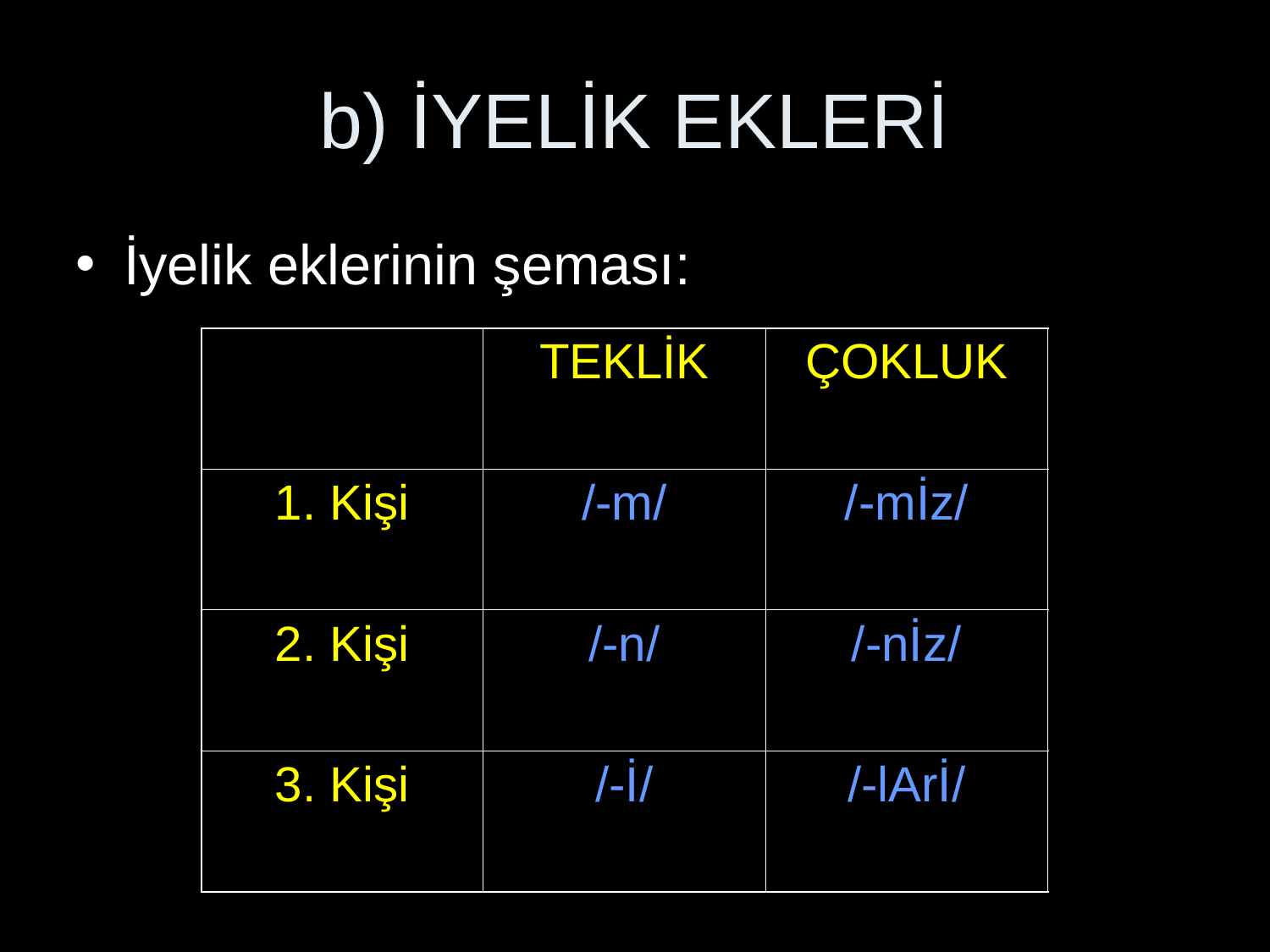

# b) İYELİK EKLERİ
İyelik eklerinin şeması:
|  | TEKLİK | ÇOKLUK |
| --- | --- | --- |
| 1. Kişi | /-m/ | /-mİz/ |
| 2. Kişi | /-n/ | /-nİz/ |
| 3. Kişi | /-İ/ | /-lArİ/ |